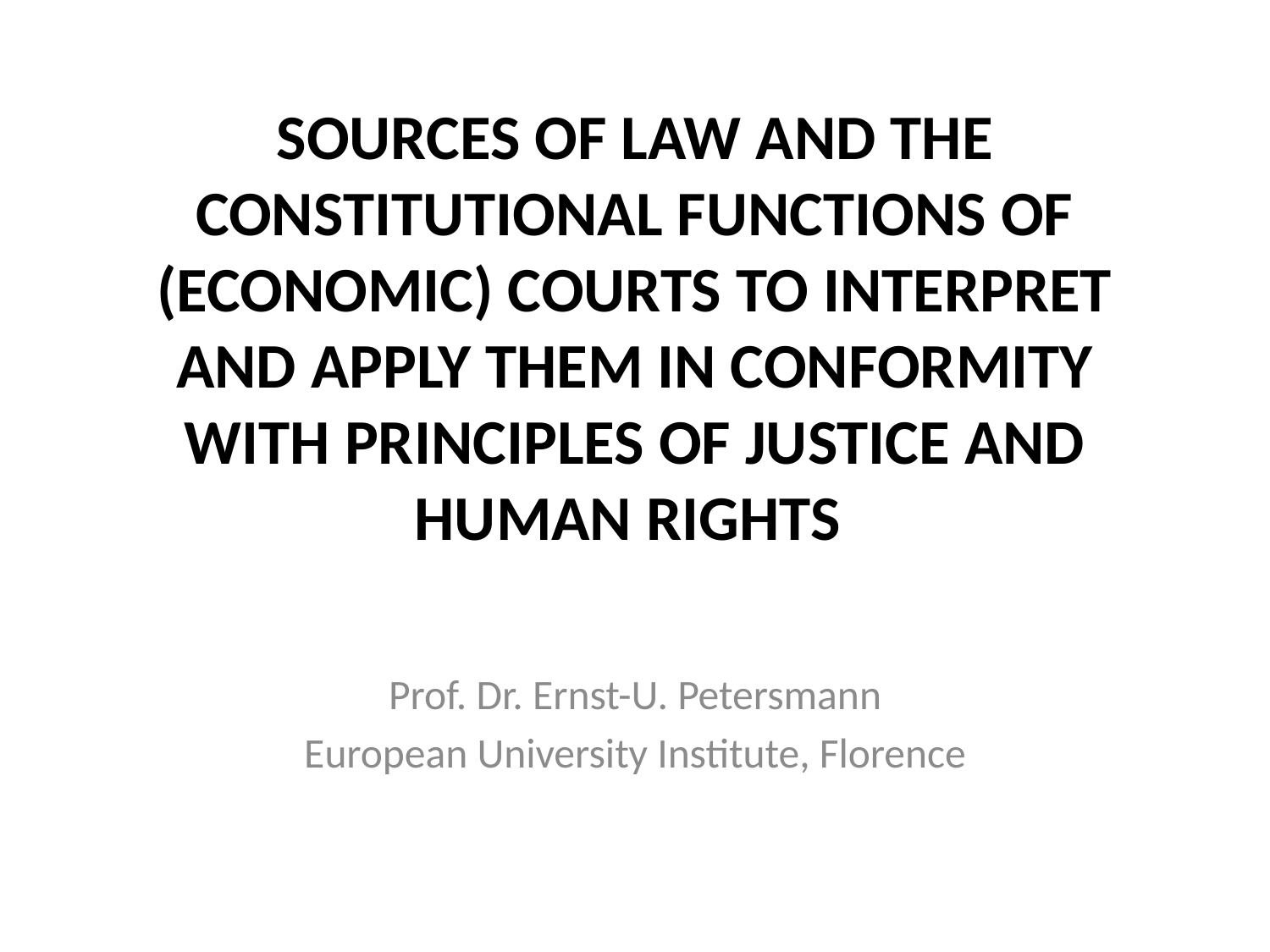

# SOURCES OF LAW AND THE CONSTITUTIONAL FUNCTIONS OF (ECONOMIC) COURTS TO INTERPRET AND APPLY THEM IN CONFORMITY WITH PRINCIPLES OF JUSTICE AND HUMAN RIGHTS

Prof. Dr. Ernst-U. Petersmann
European University Institute, Florence